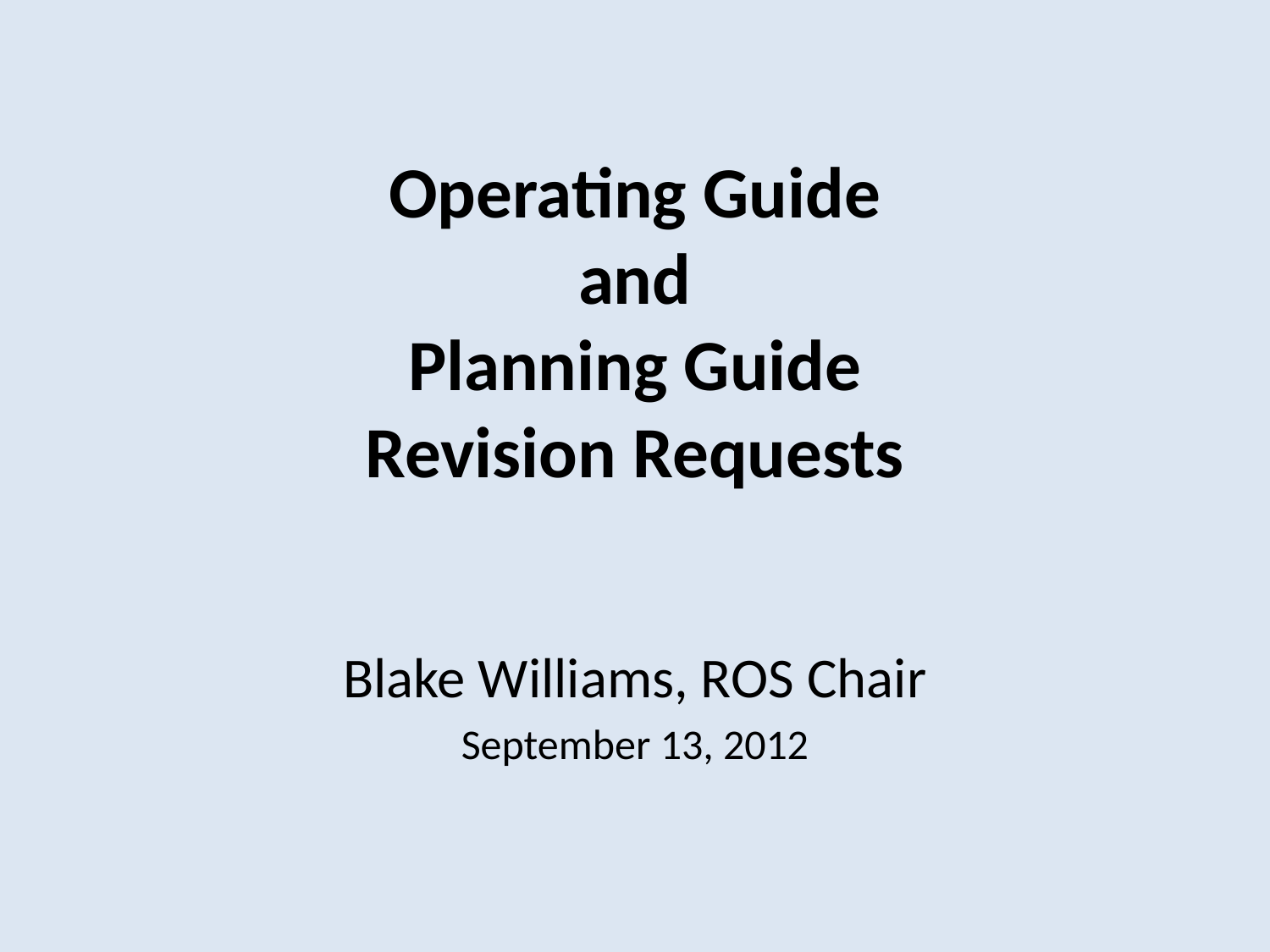

# Operating Guide and Planning Guide Revision Requests
Blake Williams, ROS Chair
September 13, 2012